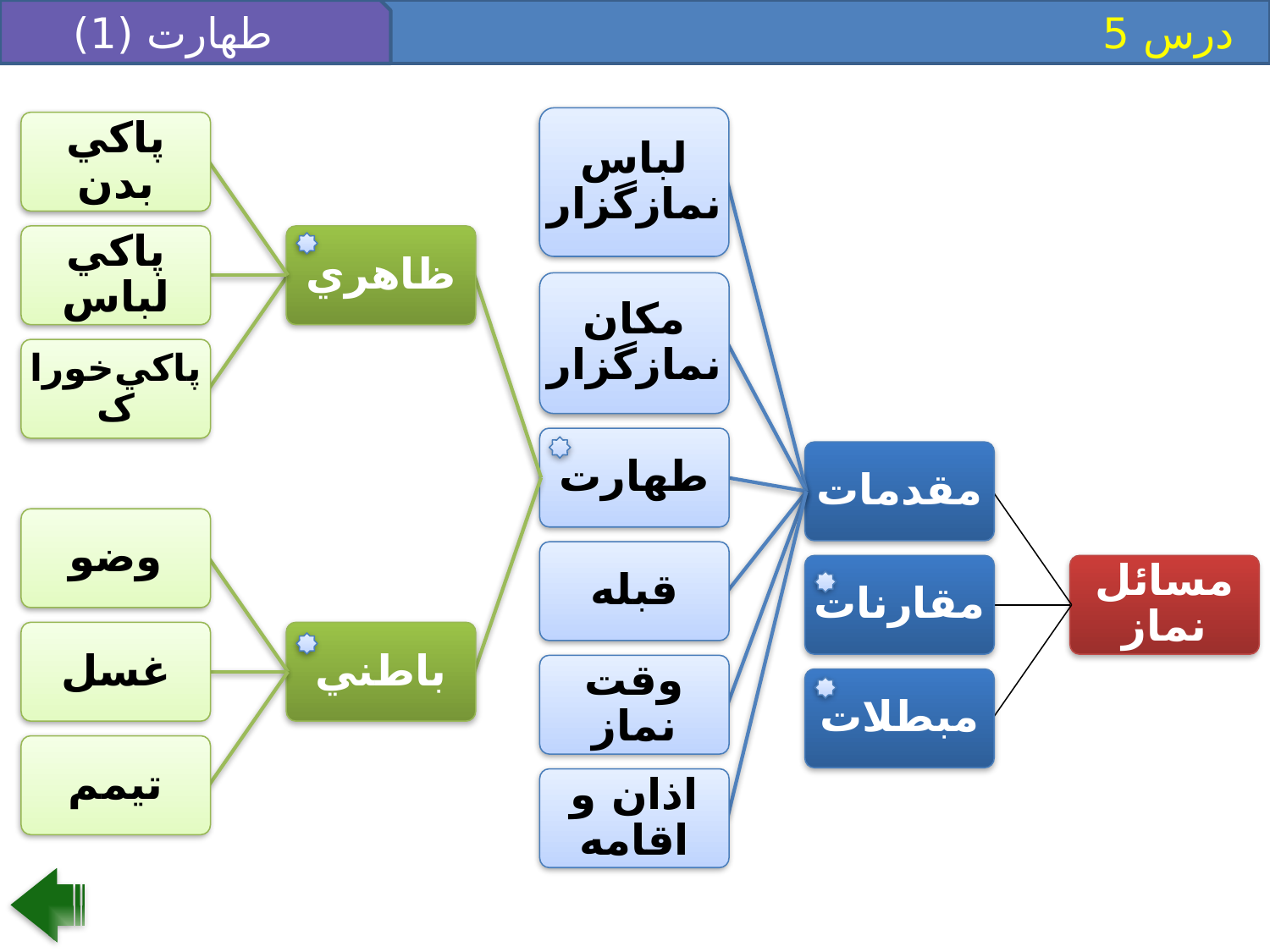

طهارت (1)
 درس 5
لباس نمازگزار

پاکي بدن

پاکي لباس

ظاهري

مکان نمازگزار

پاکي‌خوراک
طهارت

مقدمات

باطني

قبله

وقت نماز

اذان و اقامه
وضو

مقارنات

مسائل نماز

مبطلات
غسل

تيمم